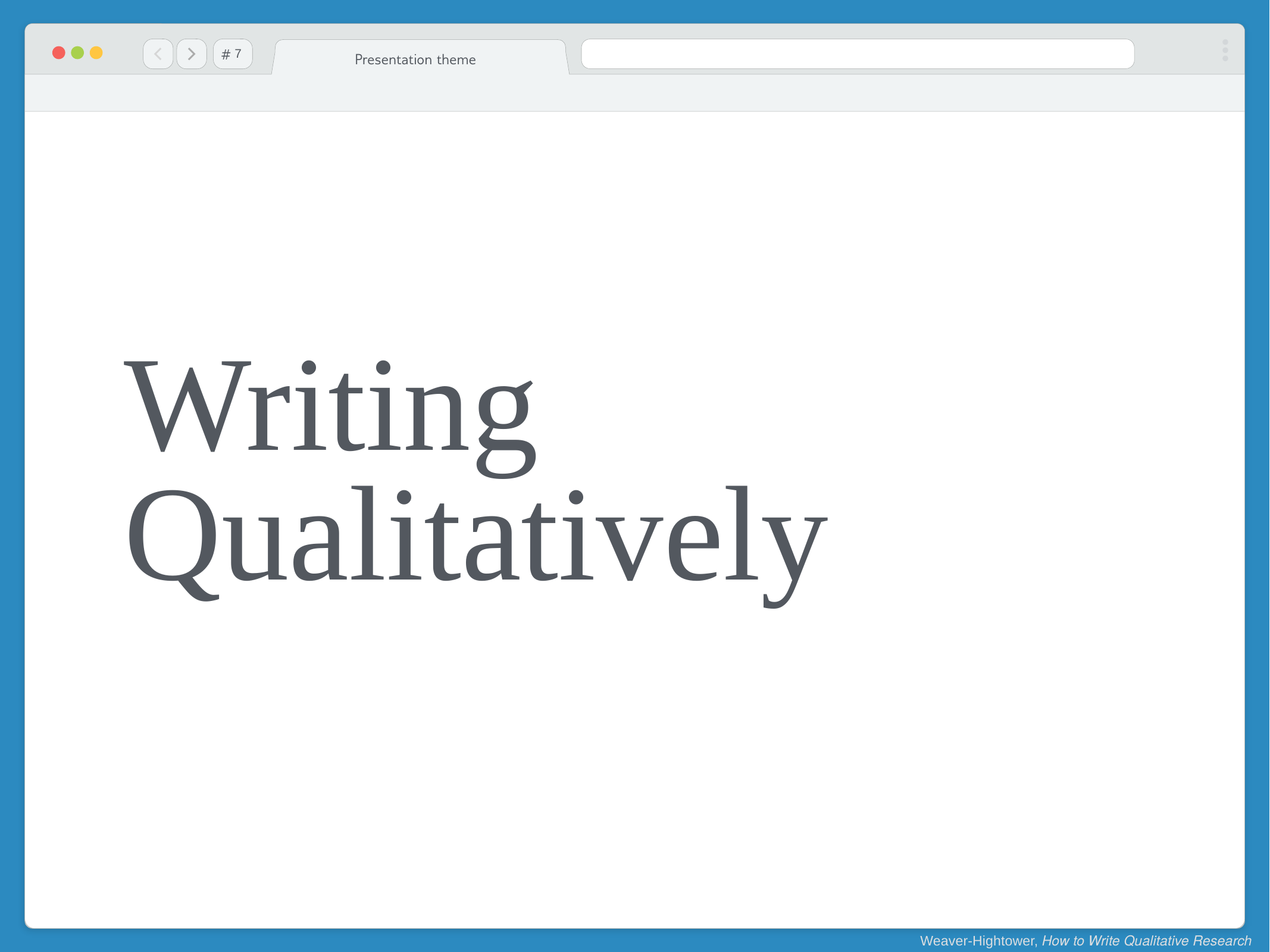

#
Presentation theme
7
# Writing Qualitatively